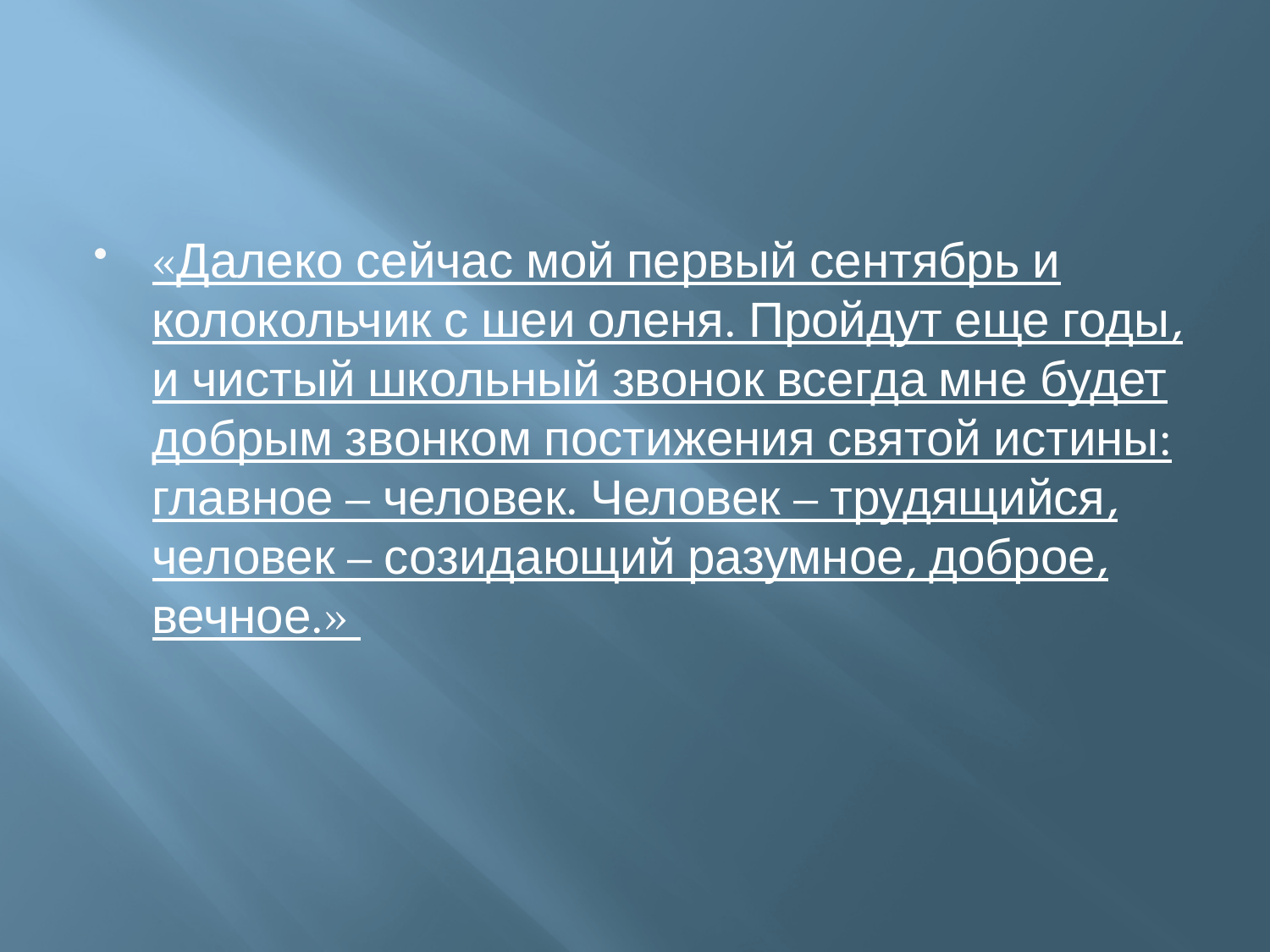

#
«Далеко сейчас мой первый сентябрь и колокольчик с шеи оленя. Пройдут еще годы, и чистый школьный звонок всегда мне будет добрым звонком постижения святой истины: главное – человек. Человек – трудящийся, человек – созидающий разумное, доброе, вечное.»